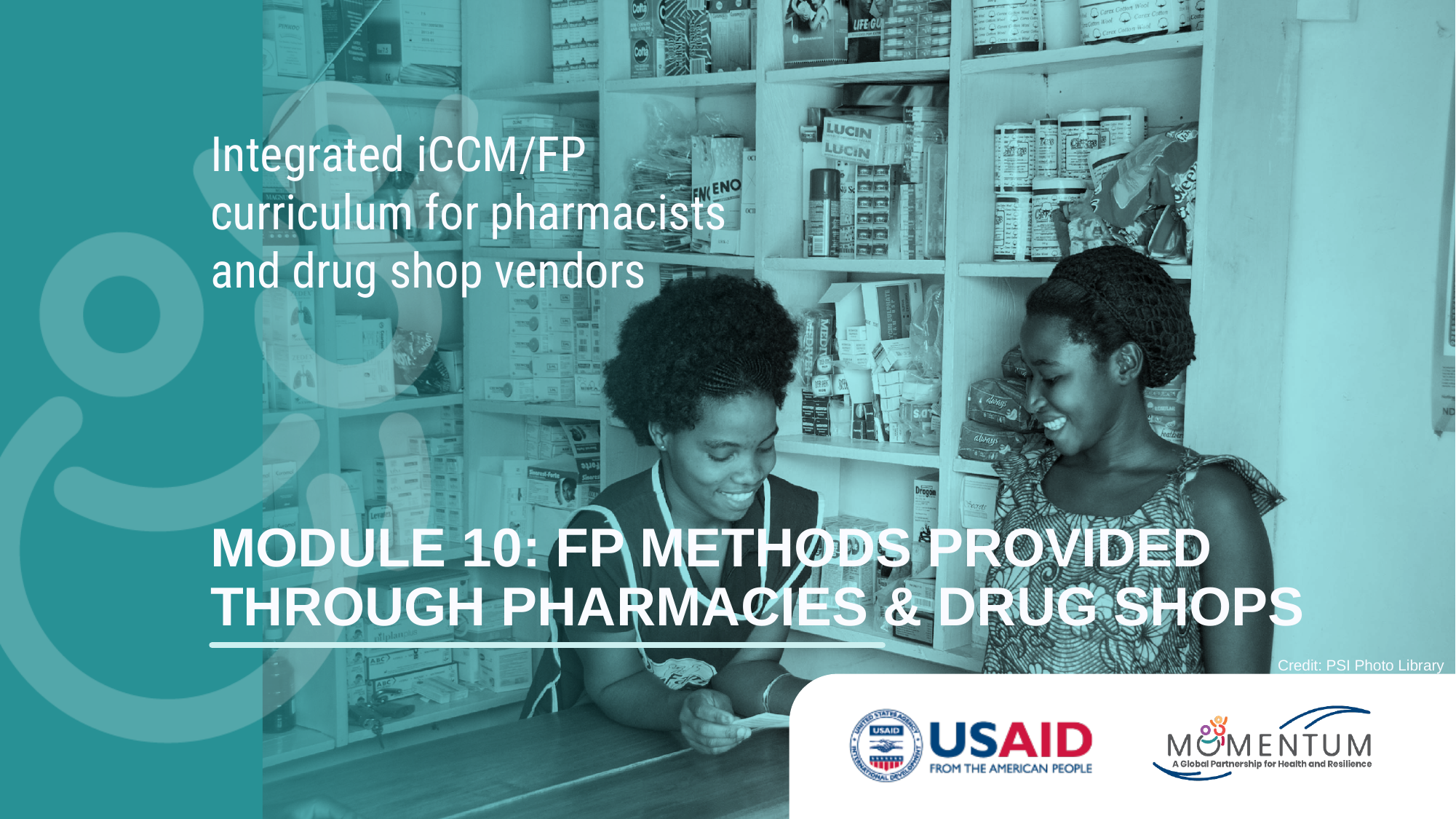

Integrated iCCM/FP curriculum for pharmacists and drug shop vendors
MODULE 10: FP METHODS PROVIDED THROUGH PHARMACIES & DRUG SHOPS
Credit: PSI Photo Library